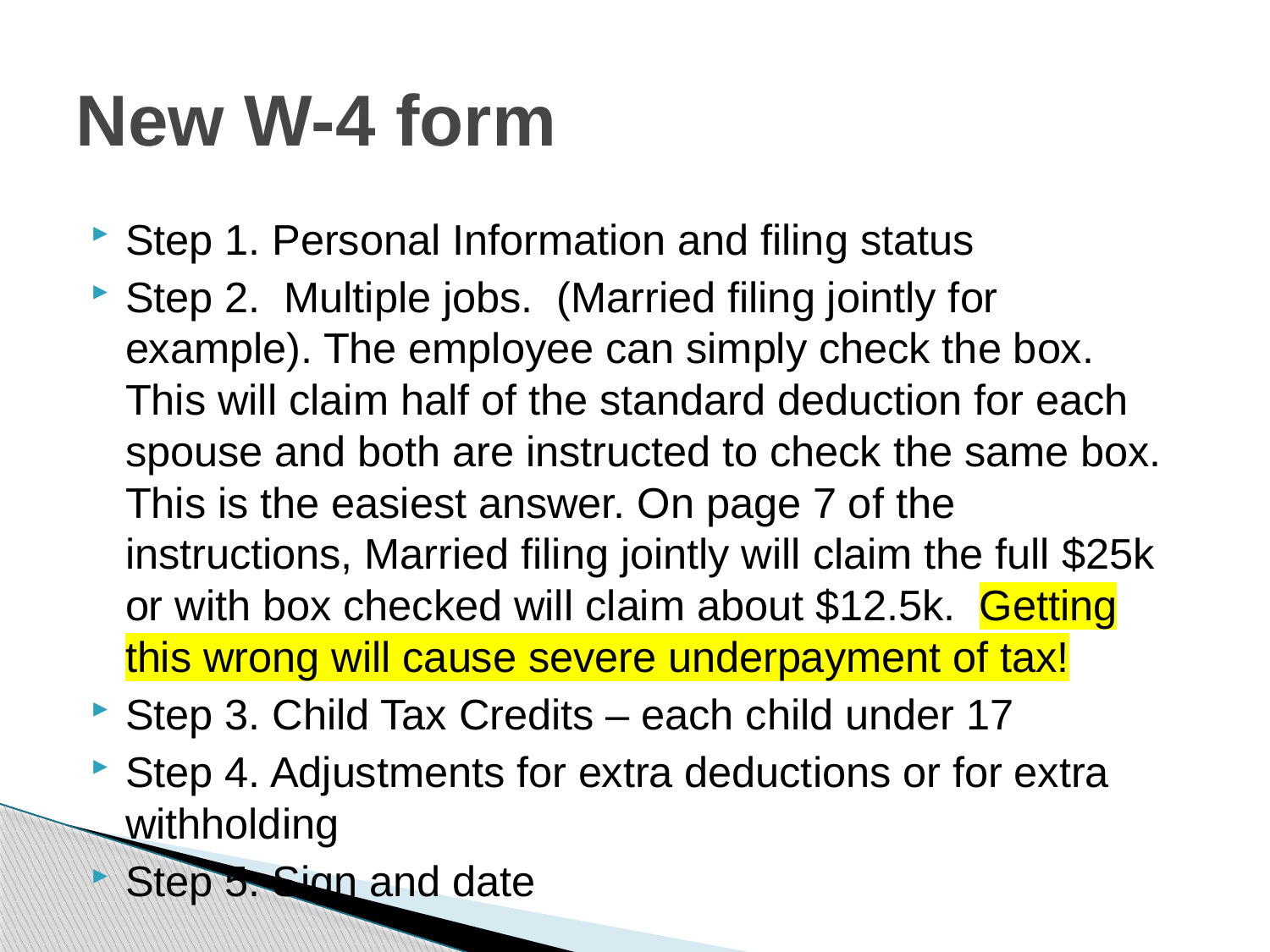

# New W-4 form
Step 1. Personal Information and filing status
Step 2.  Multiple jobs.  (Married filing jointly for example). The employee can simply check the box.  This will claim half of the standard deduction for each spouse and both are instructed to check the same box. This is the easiest answer. On page 7 of the instructions, Married filing jointly will claim the full $25k or with box checked will claim about $12.5k.  Getting this wrong will cause severe underpayment of tax!
Step 3. Child Tax Credits – each child under 17
Step 4. Adjustments for extra deductions or for extra withholding
Step 5. Sign and date